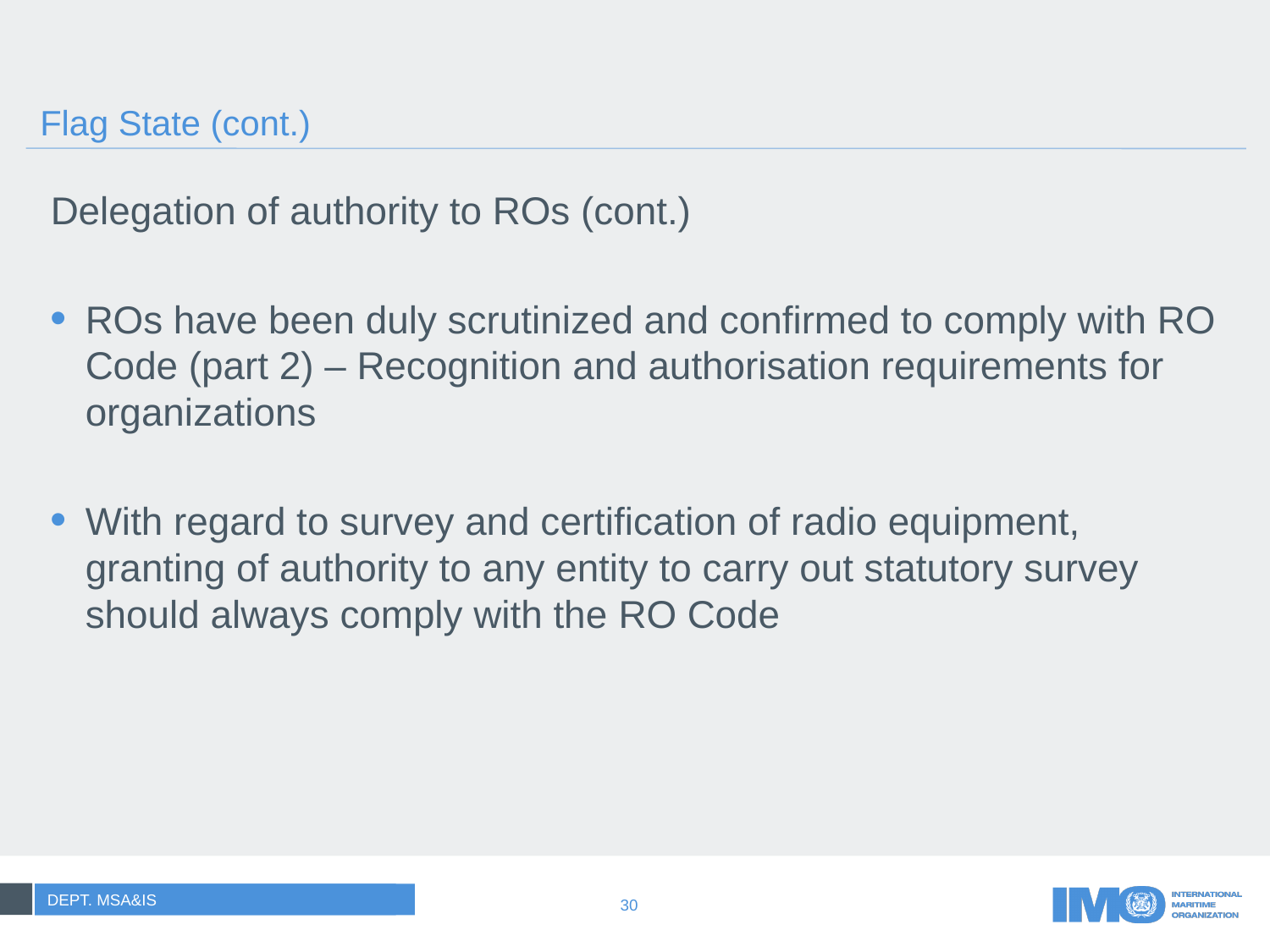

# Flag State (cont.)
Delegation of authority to ROs (cont.)

ROs have been duly scrutinized and confirmed to comply with RO Code (part 2) – Recognition and authorisation requirements for organizations

With regard to survey and certification of radio equipment, granting of authority to any entity to carry out statutory survey should always comply with the RO Code